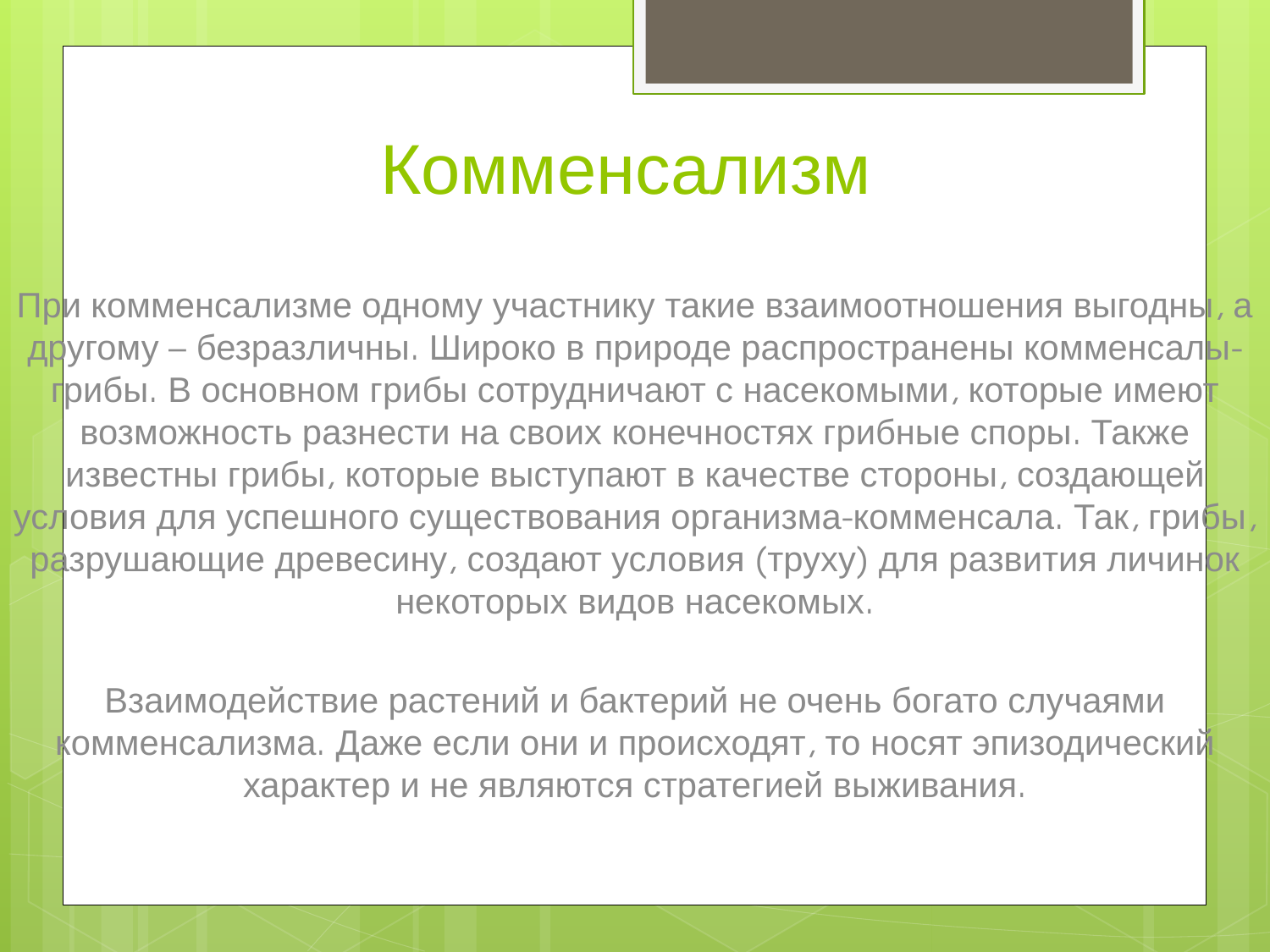

# Комменсализм
При комменсализме одному участнику такие взаимоотношения выгодны, а другому – безразличны. Широко в природе распространены комменсалы-грибы. В основном грибы сотрудничают с насекомыми, которые имеют возможность разнести на своих конечностях грибные споры. Также известны грибы, которые выступают в качестве стороны, создающей условия для успешного существования организма-комменсала. Так, грибы, разрушающие древесину, создают условия (труху) для развития личинок некоторых видов насекомых.

Взаимодействие растений и бактерий не очень богато случаями комменсализма. Даже если они и происходят, то носят эпизодический характер и не являются стратегией выживания.